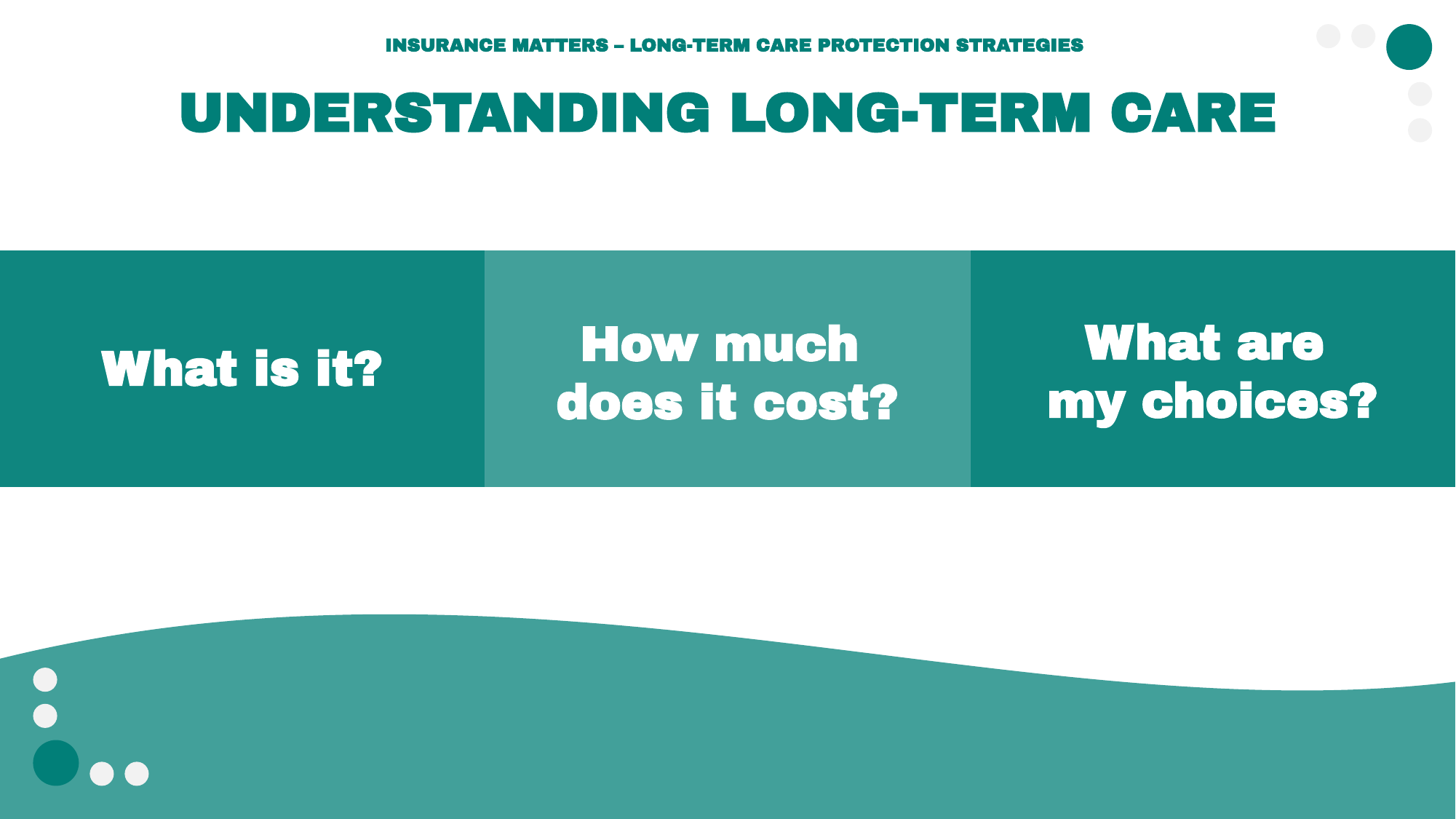

INSURANCE MATTERS – LONG-TERM CARE PROTECTION STRATEGIES
UNDERSTANDING LONG-TERM CARE

What is it?
What are
my choices?
How much
does it cost?